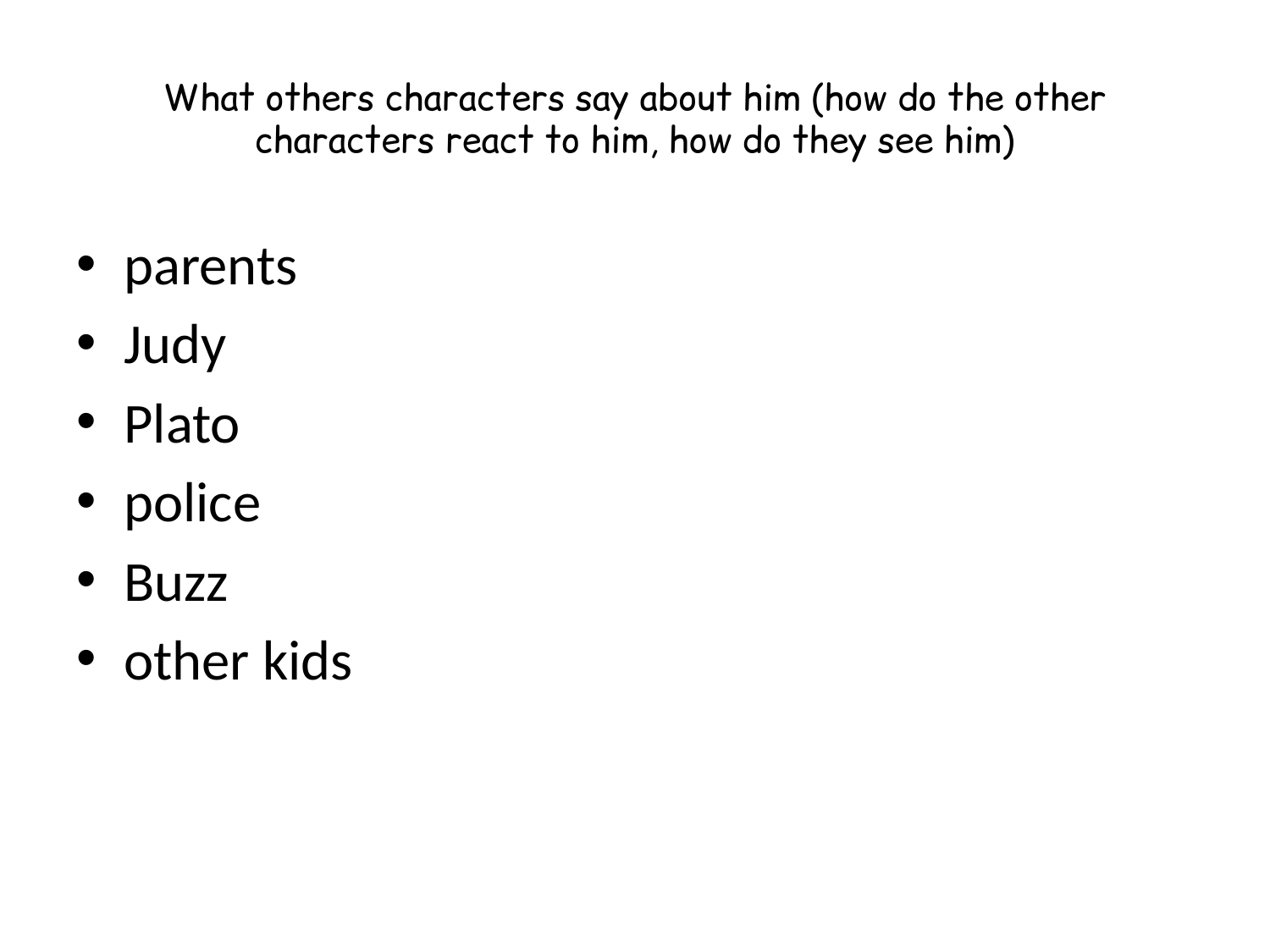

# What others characters say about him (how do the other characters react to him, how do they see him)
parents
Judy
Plato
police
Buzz
other kids